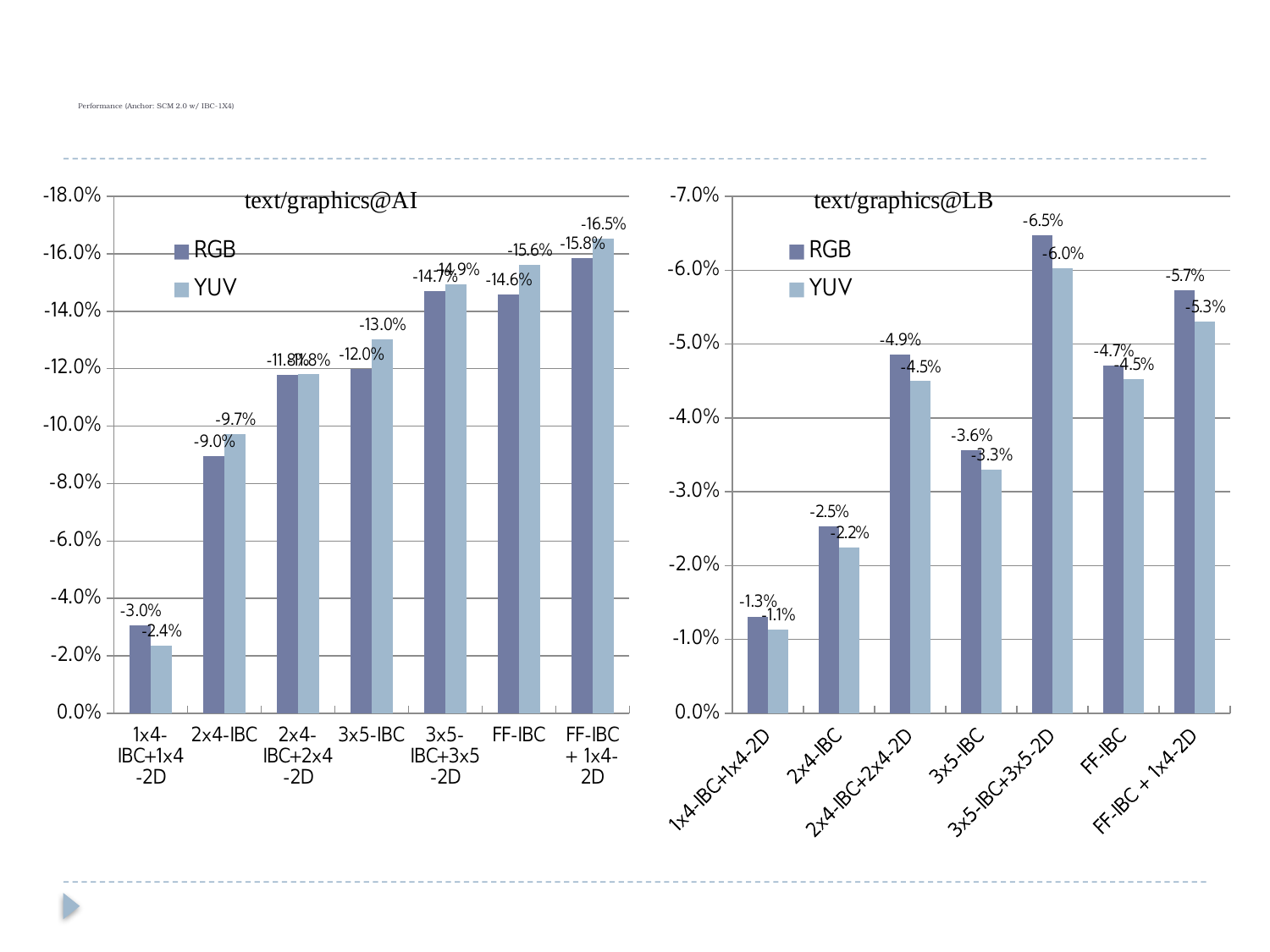

# Performance (Anchor: SCM 2.0 w/ IBC-1X4)

### Chart

| Category |  |  |
|---|---|---|
| 1x4-IBC+1x4-2D | -0.030464989342727445 | -0.0235294094752592 |
| 2x4-IBC | -0.08951988702245094 | -0.09709605438572837 |
| 2x4-IBC+2x4-2D | -0.11785051389294517 | -0.11799336107577904 |
| 3x5-IBC | -0.11992566743298834 | -0.13012973686971213 |
| 3x5-IBC+3x5-2D | -0.14697586574771512 | -0.14933312203186383 |
| FF-IBC | -0.14586501626230874 | -0.15614747689933428 |
| FF-IBC + 1x4-2D | -0.15843416866027016 | -0.16542446926495336 |

### Chart

| Category |  |  |
|---|---|---|
| 1x4-IBC+1x4-2D | -0.013106308751913345 | -0.011293423902047364 |
| 2x4-IBC | -0.025307200145762886 | -0.02245527223339526 |
| 2x4-IBC+2x4-2D | -0.048562154299918225 | -0.044974772350950584 |
| 3x5-IBC | -0.03558133385651355 | -0.03304479749129144 |
| 3x5-IBC+3x5-2D | -0.06474263325630633 | -0.06027574276024442 |
| FF-IBC | -0.04707138329344503 | -0.0452916538912721 |
| FF-IBC + 1x4-2D | -0.05728217912999236 | -0.05305059717482831 |